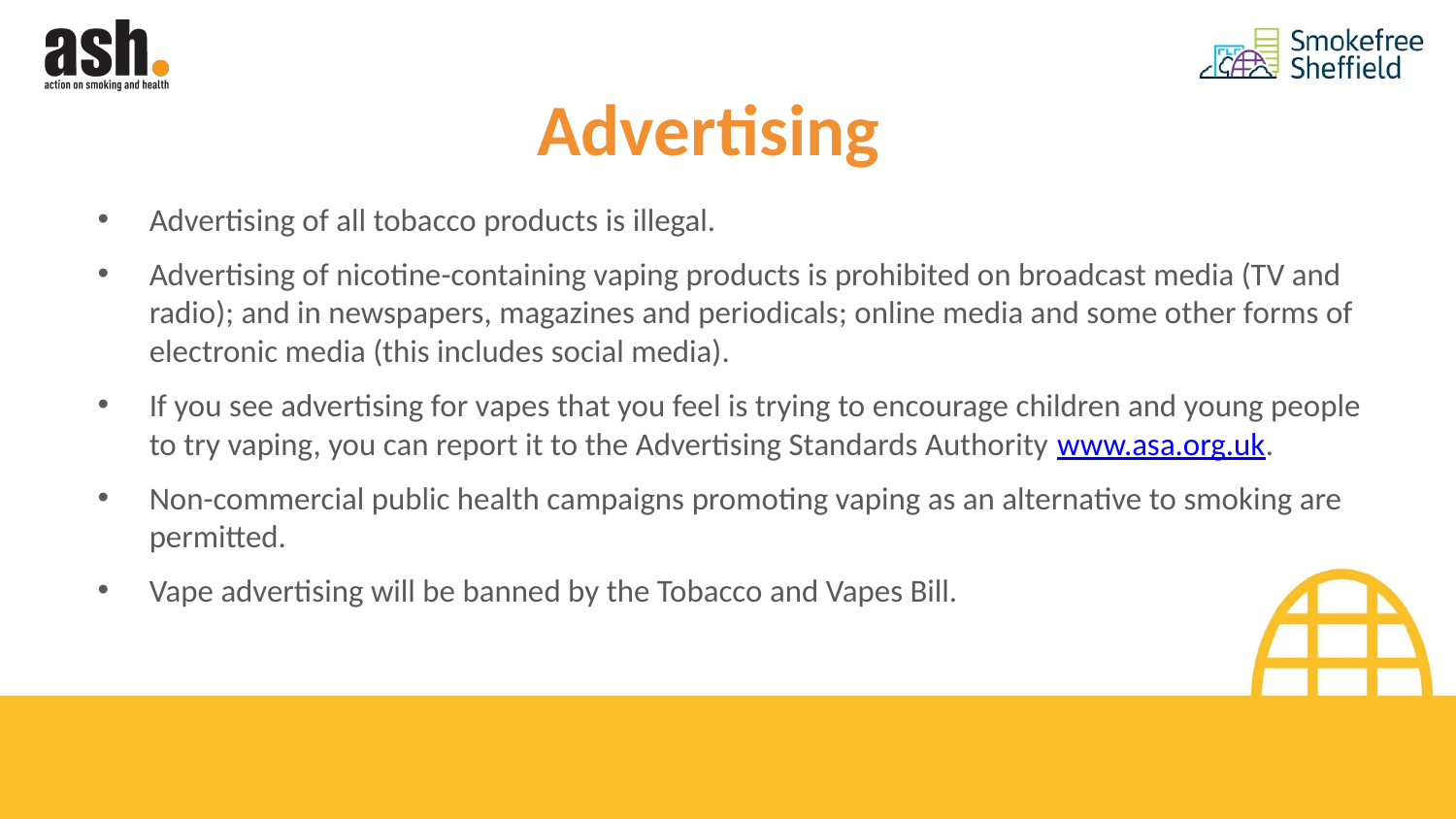

# Advertising
Advertising of all tobacco products is illegal.
Advertising of nicotine-containing vaping products is prohibited on broadcast media (TV and radio); and in newspapers, magazines and periodicals; online media and some other forms of electronic media (this includes social media).
If you see advertising for vapes that you feel is trying to encourage children and young people to try vaping, you can report it to the Advertising Standards Authority www.asa.org.uk.
Non-commercial public health campaigns promoting vaping as an alternative to smoking are permitted.
Vape advertising will be banned by the Tobacco and Vapes Bill.